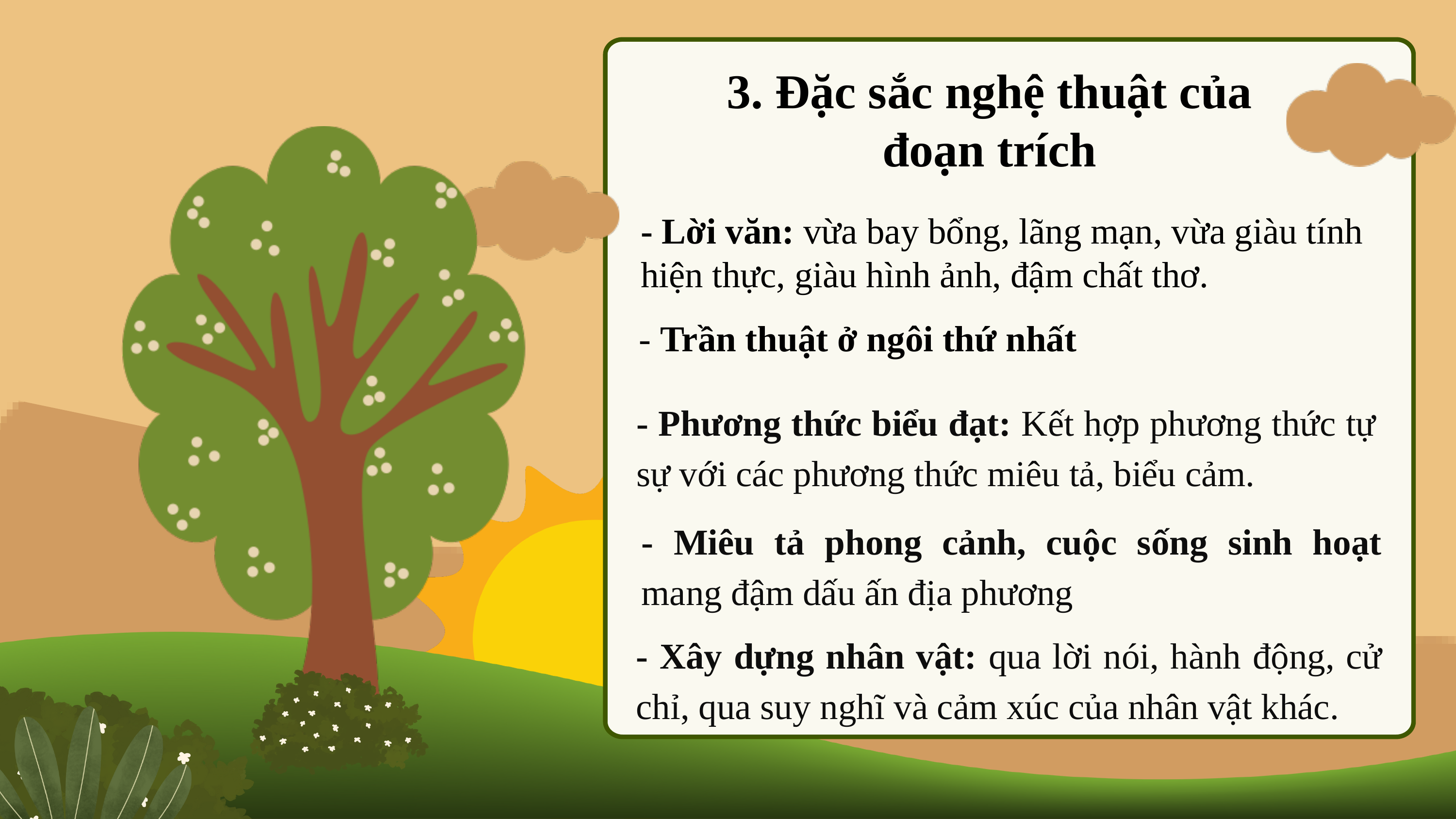

3. Đặc sắc nghệ thuật của đoạn trích

- Lời văn: vừa bay bổng, lãng mạn, vừa giàu tính hiện thực, giàu hình ảnh, đậm chất thơ.
- Trần thuật ở ngôi thứ nhất
- Phương thức biểu đạt: Kết hợp phương thức tự sự với các phương thức miêu tả, biểu cảm.

- Miêu tả phong cảnh, cuộc sống sinh hoạt mang đậm dấu ấn địa phương

- Xây dựng nhân vật: qua lời nói, hành động, cử chỉ, qua suy nghĩ và cảm xúc của nhân vật khác.